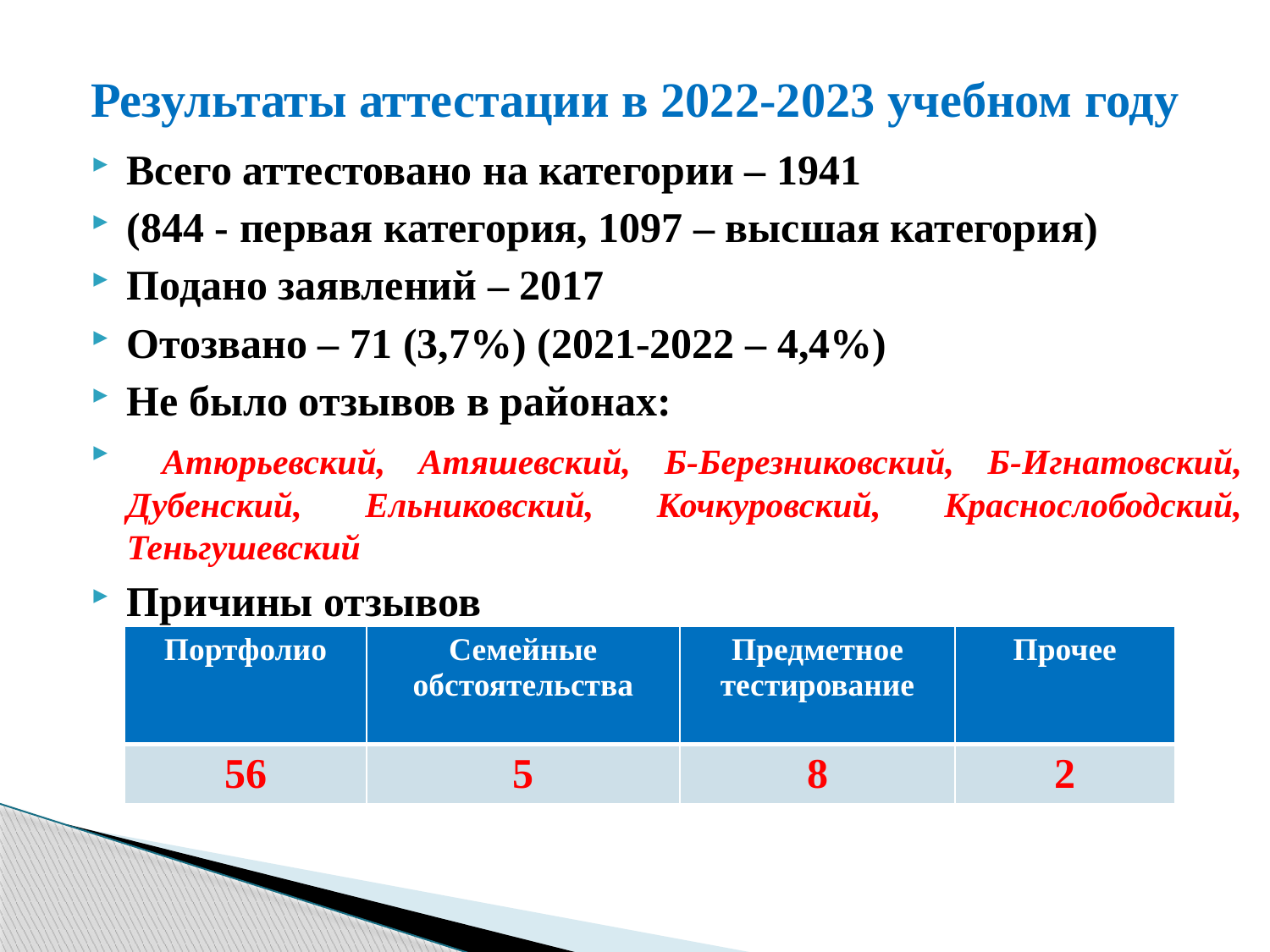

# Результаты аттестации в 2022-2023 учебном году
Всего аттестовано на категории – 1941
(844 - первая категория, 1097 – высшая категория)
Подано заявлений – 2017
Отозвано – 71 (3,7%) (2021-2022 – 4,4%)
Не было отзывов в районах:
 Атюрьевский, Атяшевский, Б-Березниковский, Б-Игнатовский, Дубенский, Ельниковский, Кочкуровский, Краснослободский, Теньгушевский
Причины отзывов

| Портфолио | Семейные обстоятельства | Предметное тестирование | Прочее |
| --- | --- | --- | --- |
| 56 | 5 | 8 | 2 |